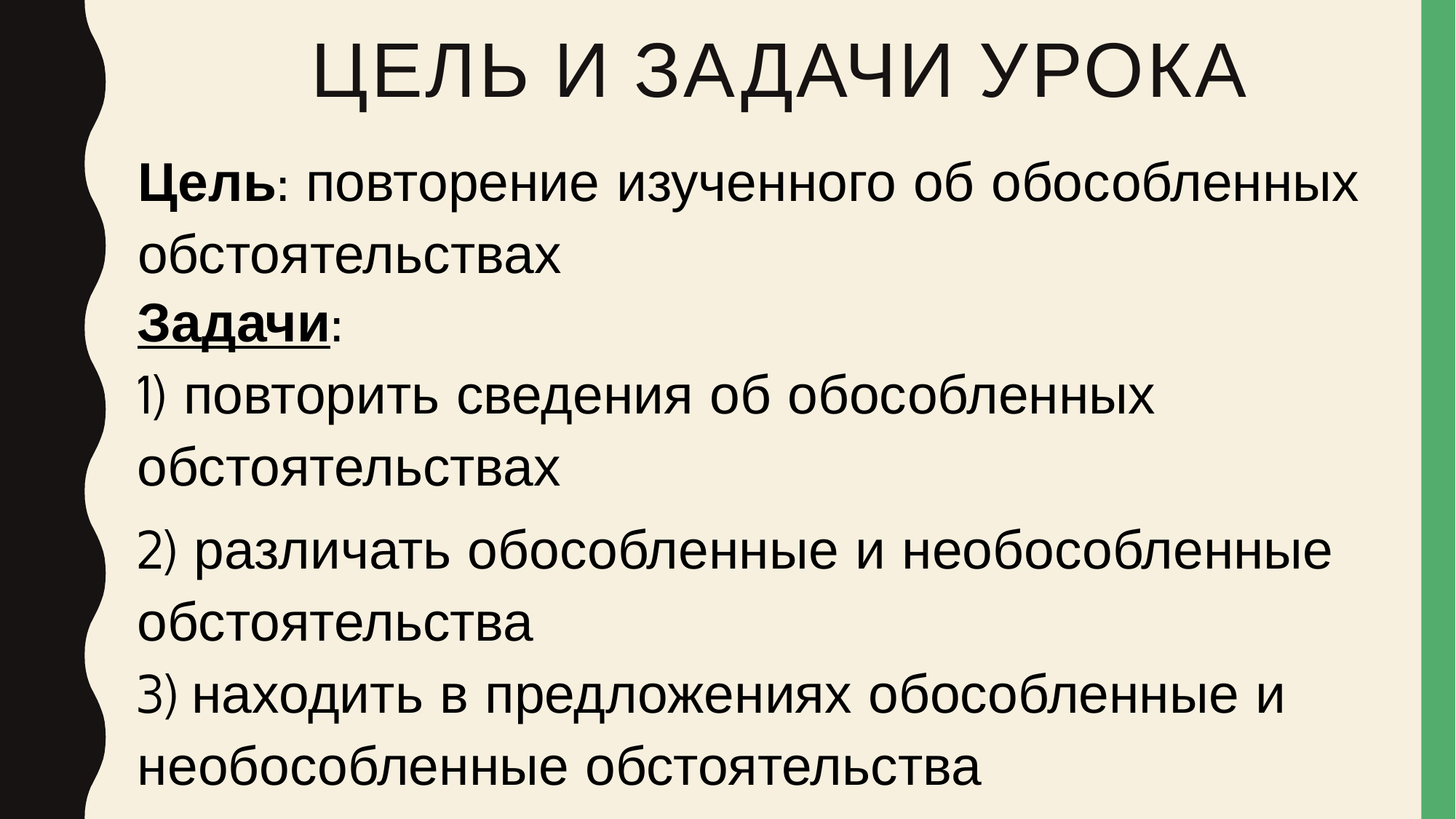

# Цель и задачи урока
Цель: повторение изученного об обособленных обстоятельствах
Задачи:
1) повторить сведения об обособленных обстоятельствах
2) различать обособленные и необособленные обстоятельства
3) находить в предложениях обособленные и необособленные обстоятельства